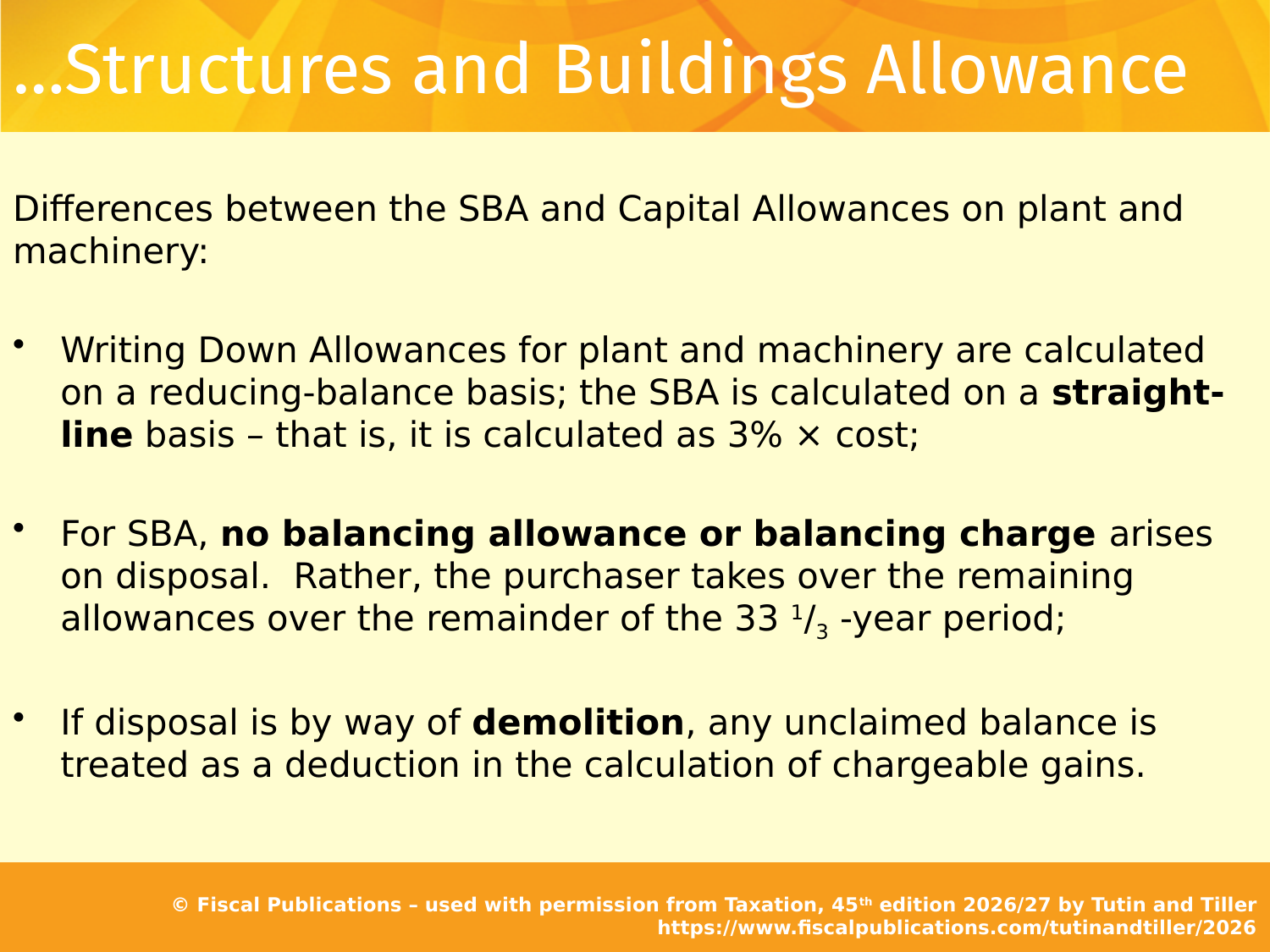

# …Structures and Buildings Allowance

Differences between the SBA and Capital Allowances on plant and machinery:

Writing Down Allowances for plant and machinery are calculated on a reducing-balance basis; the SBA is calculated on a straight-line basis – that is, it is calculated as 3% × cost;

For SBA, no balancing allowance or balancing charge arises on disposal.  Rather, the purchaser takes over the remaining allowances over the remainder of the 33 1/3 -year period;

If disposal is by way of demolition, any unclaimed balance is treated as a deduction in the calculation of chargeable gains.